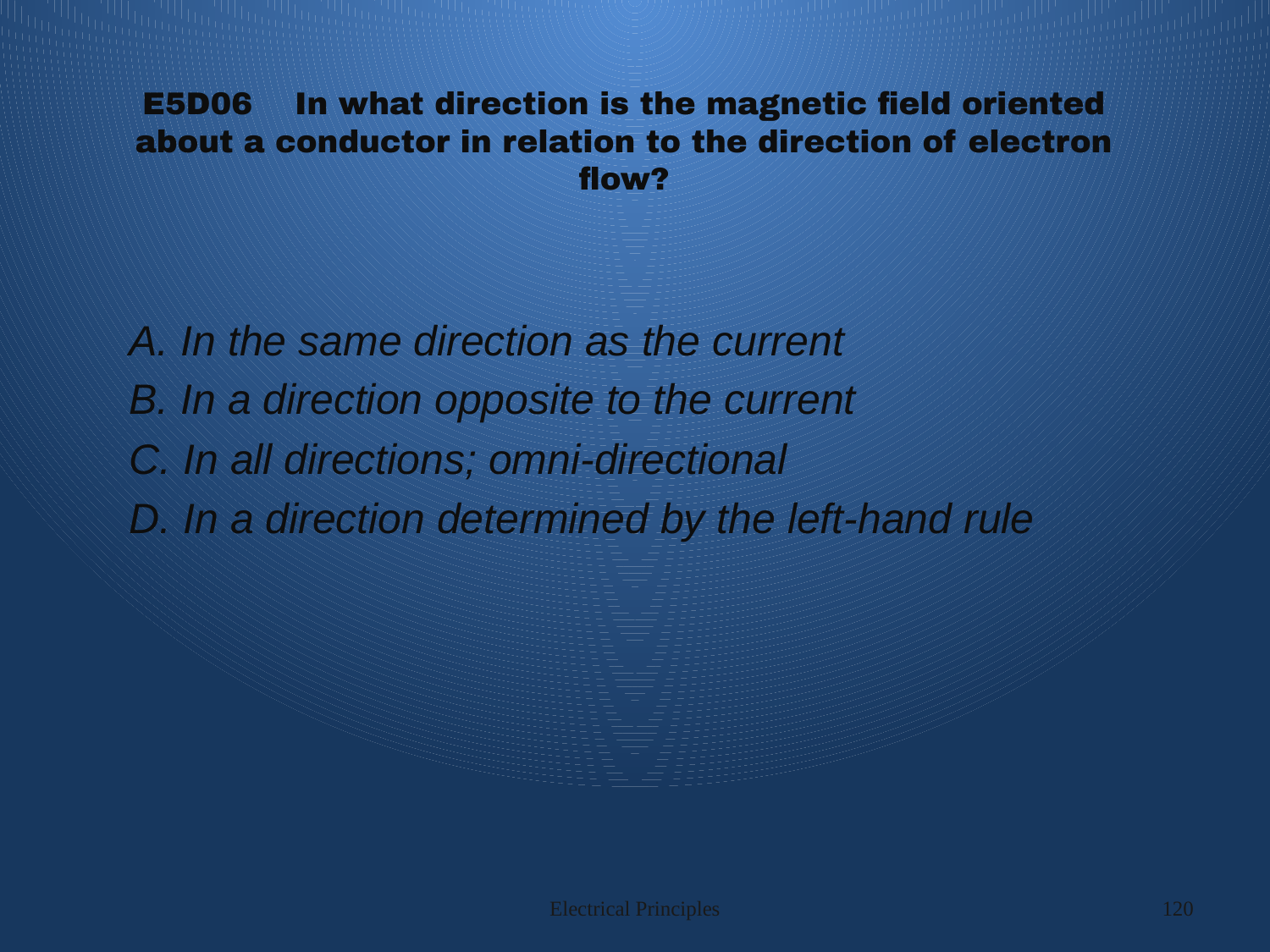

# E5D06    In what direction is the magnetic field oriented about a conductor in relation to the direction of electron flow?
A. In the same direction as the current
B. In a direction opposite to the current
C. In all directions; omni-directional
D. In a direction determined by the left-hand rule
Electrical Principles
120